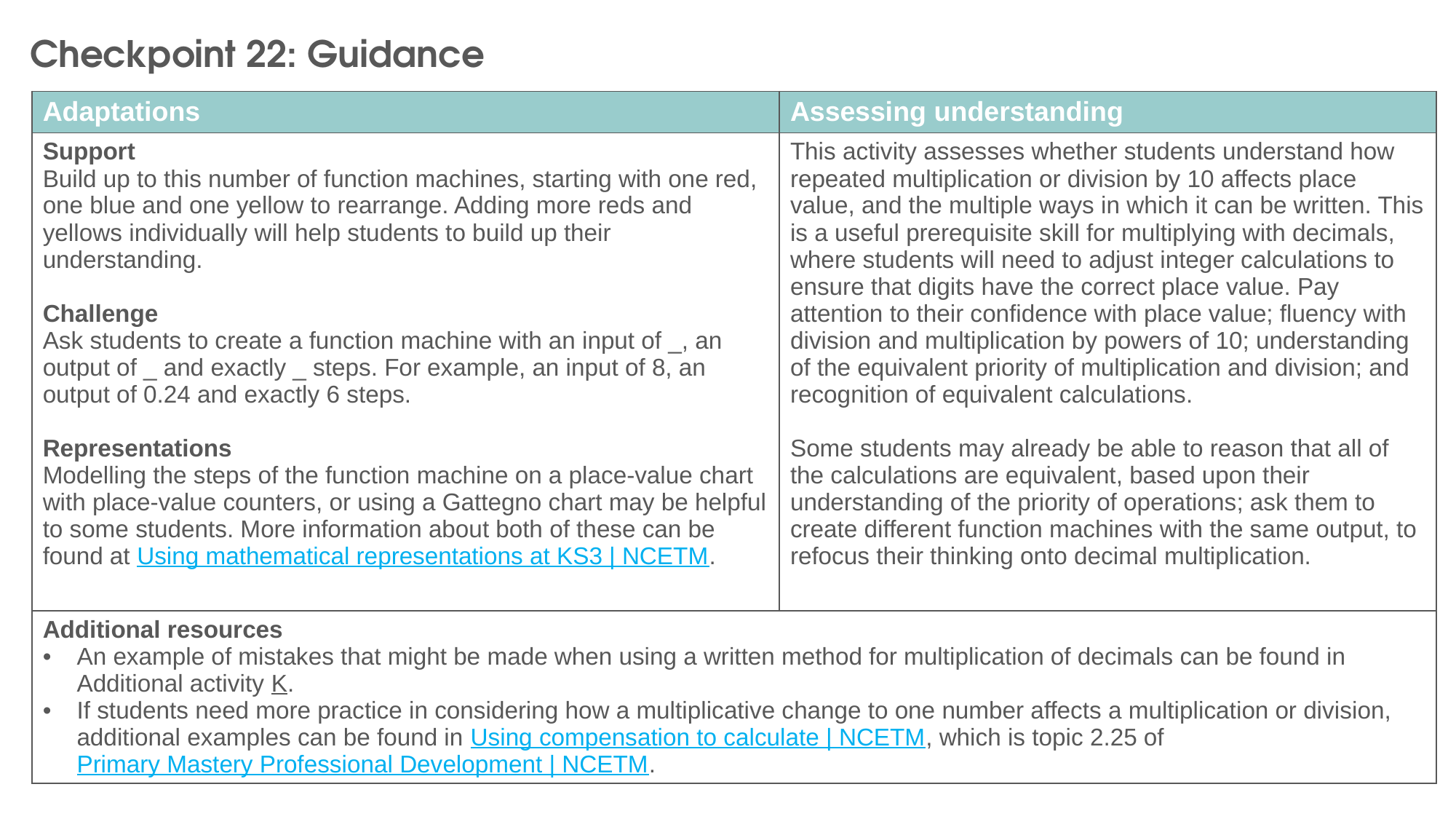

Checkpoint 22: Guidance
| Adaptations | Assessing understanding |
| --- | --- |
| Support Build up to this number of function machines, starting with one red, one blue and one yellow to rearrange. Adding more reds and yellows individually will help students to build up their understanding. Challenge Ask students to create a function machine with an input of \_, an output of \_ and exactly \_ steps. For example, an input of 8, an output of 0.24 and exactly 6 steps. Representations Modelling the steps of the function machine on a place-value chart with place-value counters, or using a Gattegno chart may be helpful to some students. More information about both of these can be found at Using mathematical representations at KS3 | NCETM. | This activity assesses whether students understand how repeated multiplication or division by 10 affects place value, and the multiple ways in which it can be written. This is a useful prerequisite skill for multiplying with decimals, where students will need to adjust integer calculations to ensure that digits have the correct place value. Pay attention to their confidence with place value; fluency with division and multiplication by powers of 10; understanding of the equivalent priority of multiplication and division; and recognition of equivalent calculations. Some students may already be able to reason that all of the calculations are equivalent, based upon their understanding of the priority of operations; ask them to create different function machines with the same output, to refocus their thinking onto decimal multiplication. |
| Additional resources An example of mistakes that might be made when using a written method for multiplication of decimals can be found in Additional activity K. If students need more practice in considering how a multiplicative change to one number affects a multiplication or division, additional examples can be found in Using compensation to calculate | NCETM, which is topic 2.25 of Primary Mastery Professional Development | NCETM. |  |